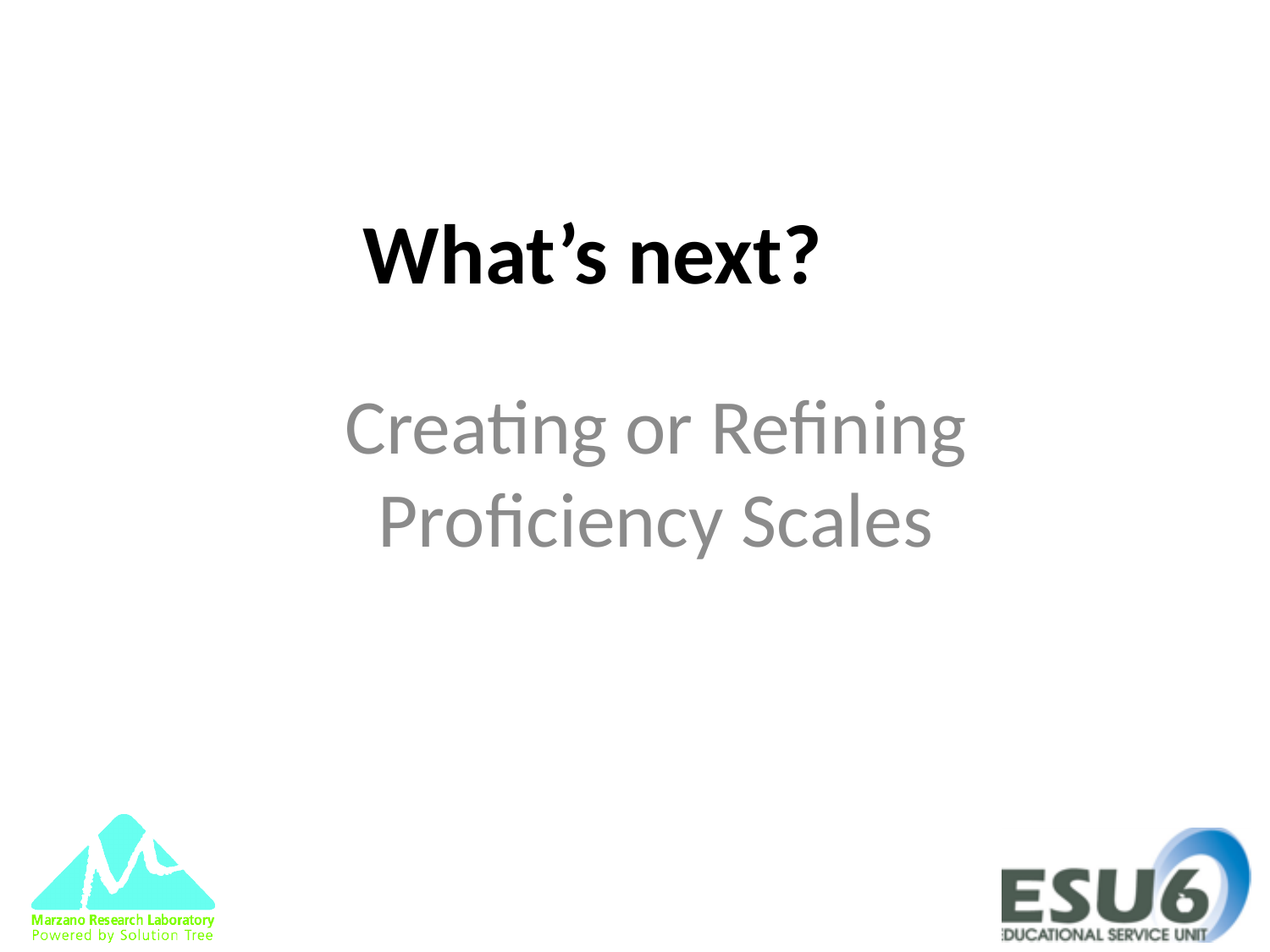

# What’s next?
Creating or Refining Proficiency Scales